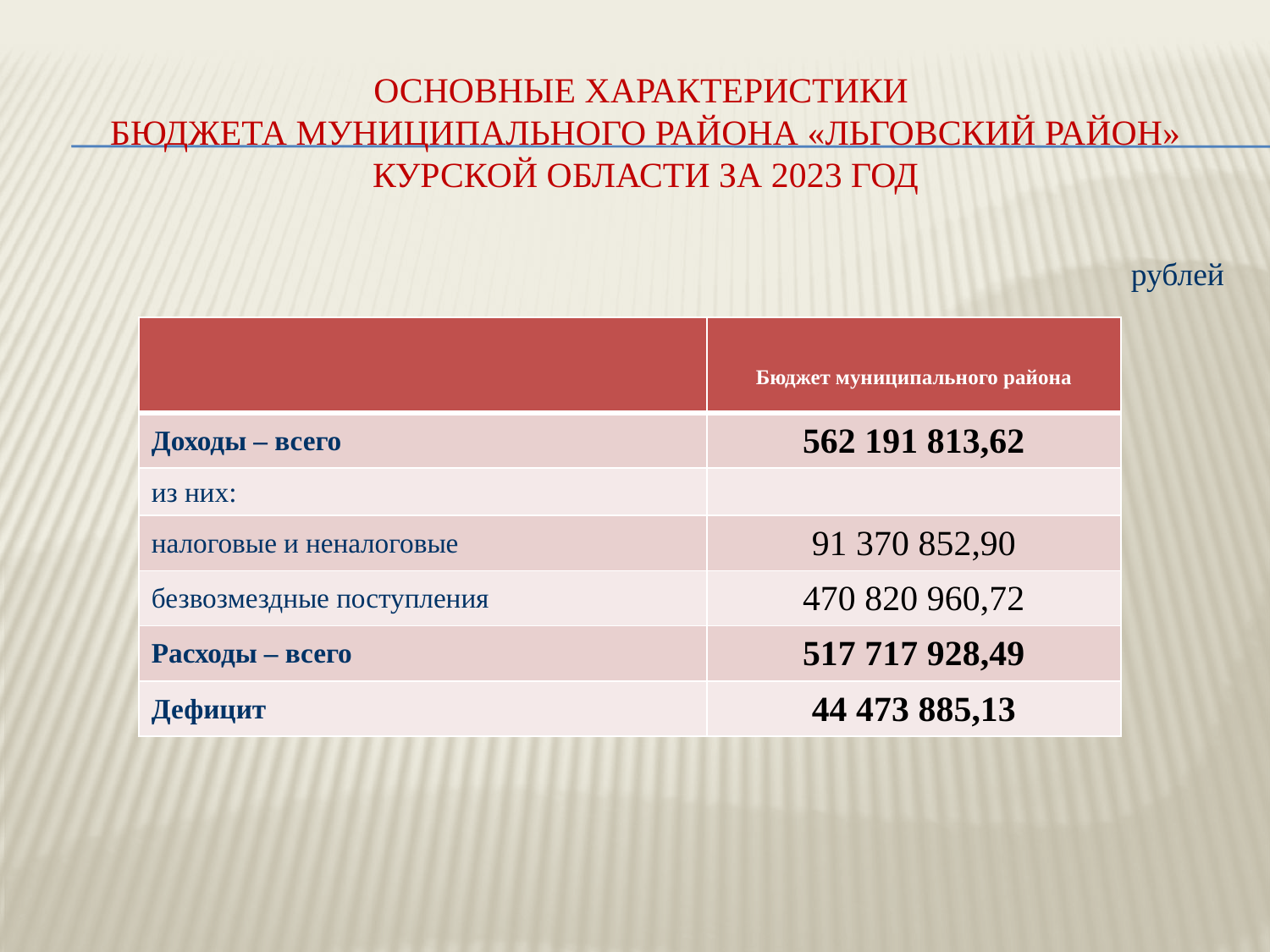

# ОСНОВНЫЕ ХАРАКТЕРИСТИКИ БЮДЖЕТА МУНИЦИПАЛЬНОГО РАЙОНА «ЛЬГОВСКИЙ РАЙОН»  КУРСКОЙ ОБЛАСТИ ЗА 2023 ГОД
рублей
|  | Бюджет муниципального района |
| --- | --- |
| Доходы – всего | 562 191 813,62 |
| из них: |  |
| налоговые и неналоговые | 91 370 852,90 |
| безвозмездные поступления | 470 820 960,72 |
| Расходы – всего | 517 717 928,49 |
| Дефицит | 44 473 885,13 |